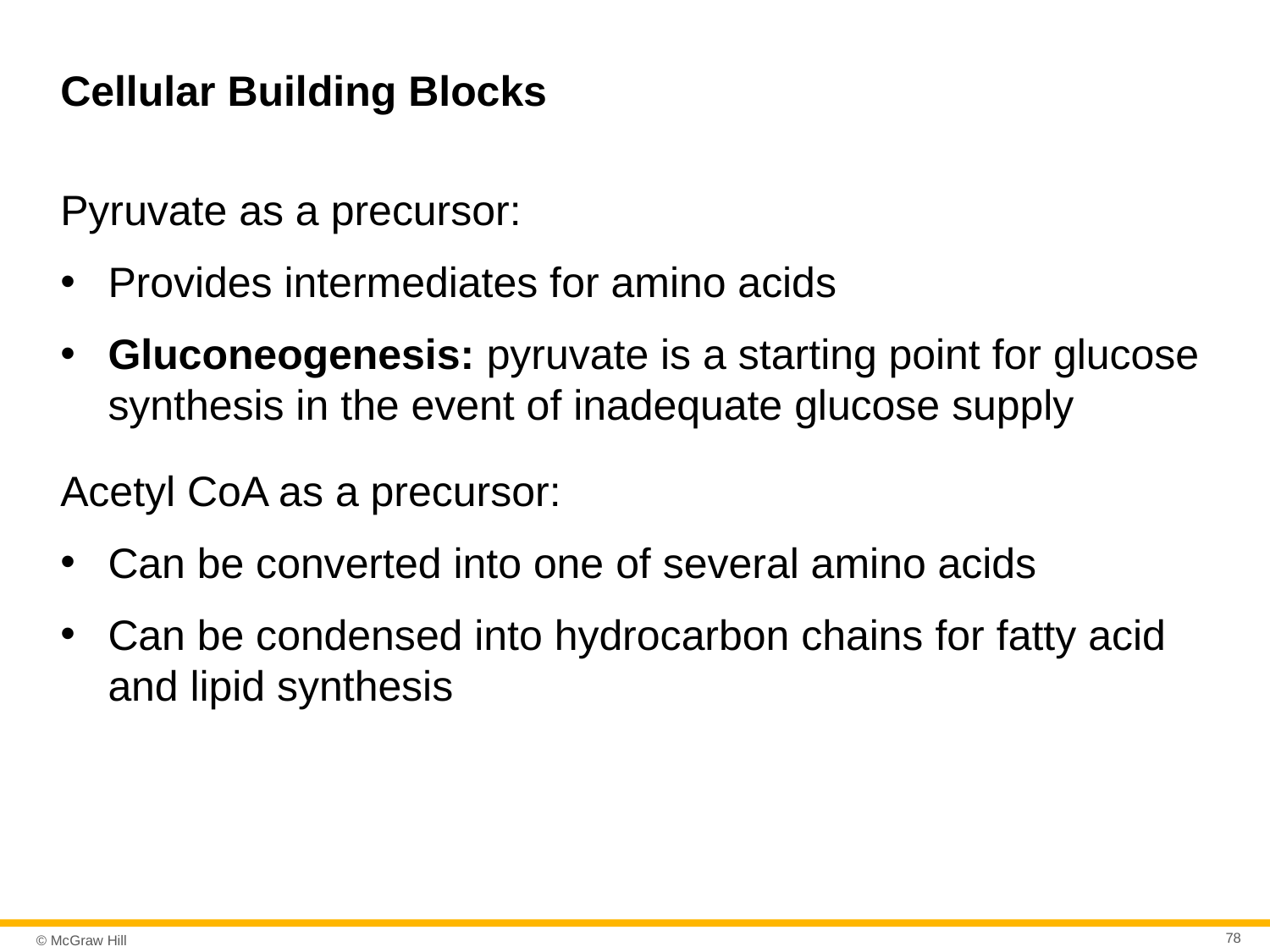

# Cellular Building Blocks
Pyruvate as a precursor:
Provides intermediates for amino acids
Gluconeogenesis: pyruvate is a starting point for glucose synthesis in the event of inadequate glucose supply
Acetyl CoA as a precursor:
Can be converted into one of several amino acids
Can be condensed into hydrocarbon chains for fatty acid and lipid synthesis